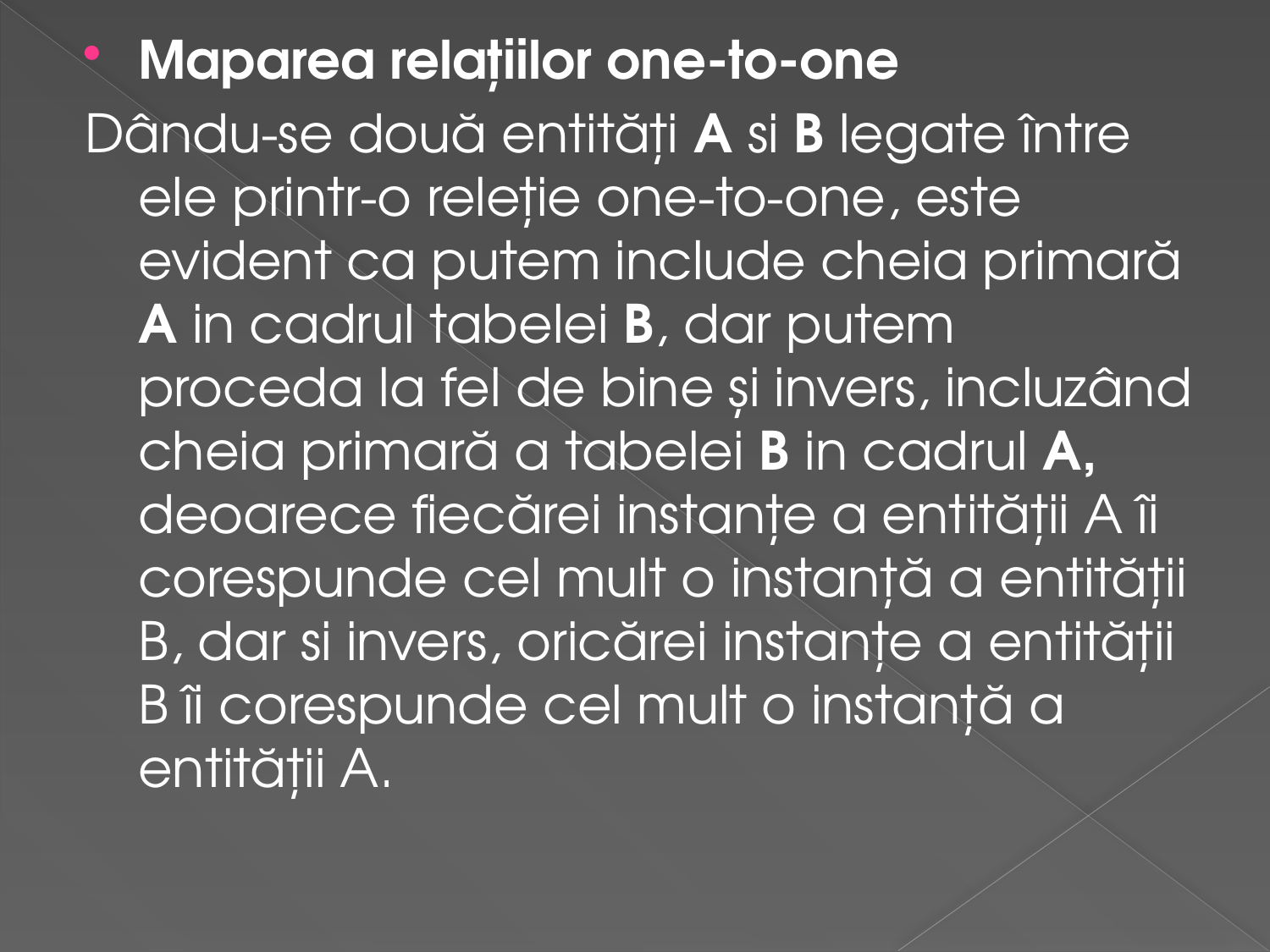

Maparea relaţiilor one-to-one
Dându-se două entităţi A si B legate între ele printr-o releţie one-to-one, este evident ca putem include cheia primară A in cadrul tabelei B, dar putem proceda la fel de bine şi invers, incluzând cheia primară a tabelei B in cadrul A, deoarece fiecărei instanţe a entităţii A îi corespunde cel mult o instanţă a entităţii B, dar si invers, oricărei instanţe a entităţii B îi corespunde cel mult o instanţă a entităţii A.